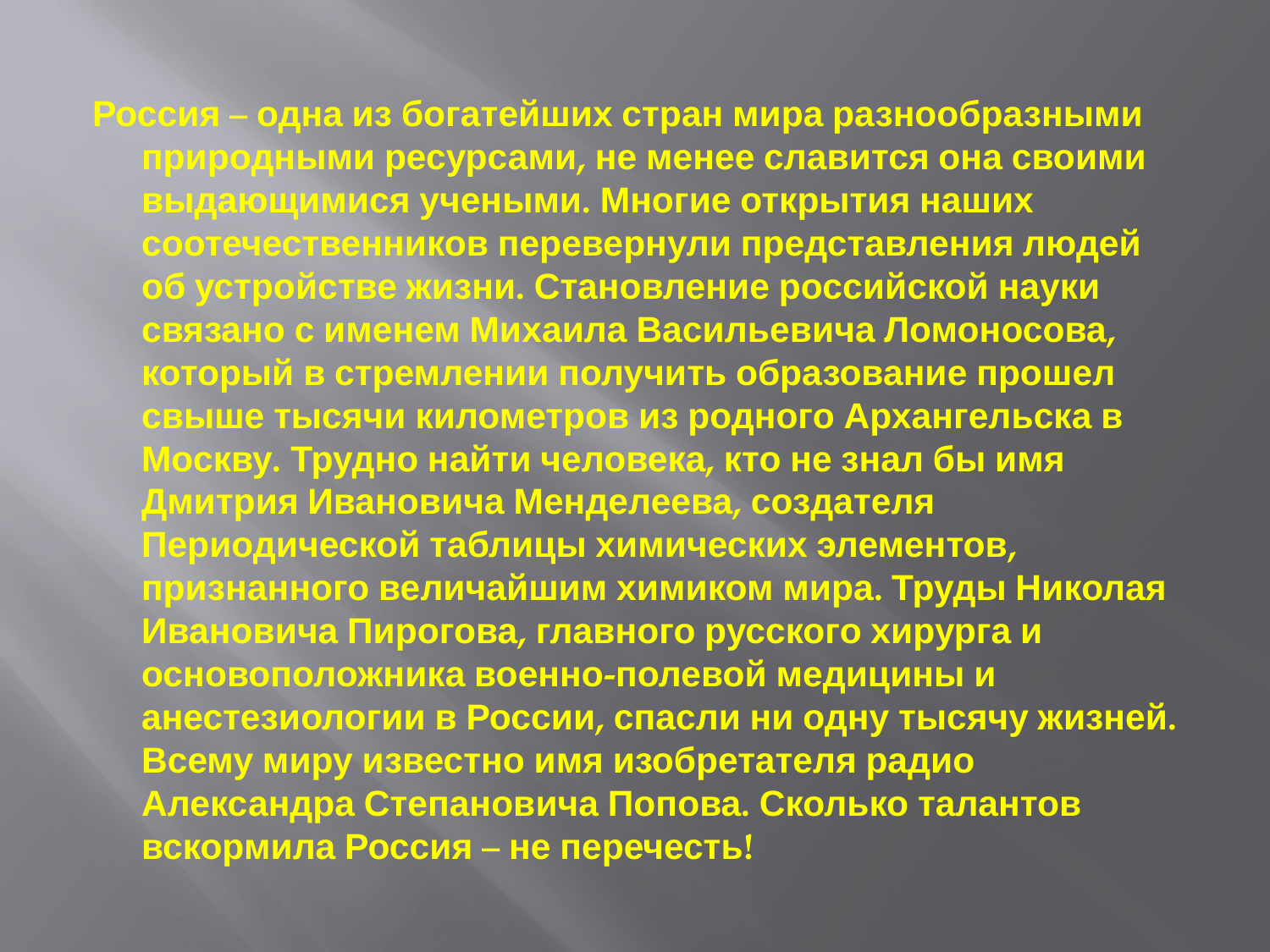

#
Россия – одна из богатейших стран мира разнообразными природными ресурсами, не менее славится она своими выдающимися учеными. Многие открытия наших соотечественников перевернули представления людей об устройстве жизни. Становление российской науки связано с именем Михаила Васильевича Ломоносова, который в стремлении получить образование прошел свыше тысячи километров из родного Архангельска в Москву. Трудно найти человека, кто не знал бы имя Дмитрия Ивановича Менделеева, создателя Периодической таблицы химических элементов, признанного величайшим химиком мира. Труды Николая Ивановича Пирогова, главного русского хирурга и основоположника военно-полевой медицины и анестезиологии в России, спасли ни одну тысячу жизней. Всему миру известно имя изобретателя радио Александра Степановича Попова. Сколько талантов вскормила Россия – не перечесть!